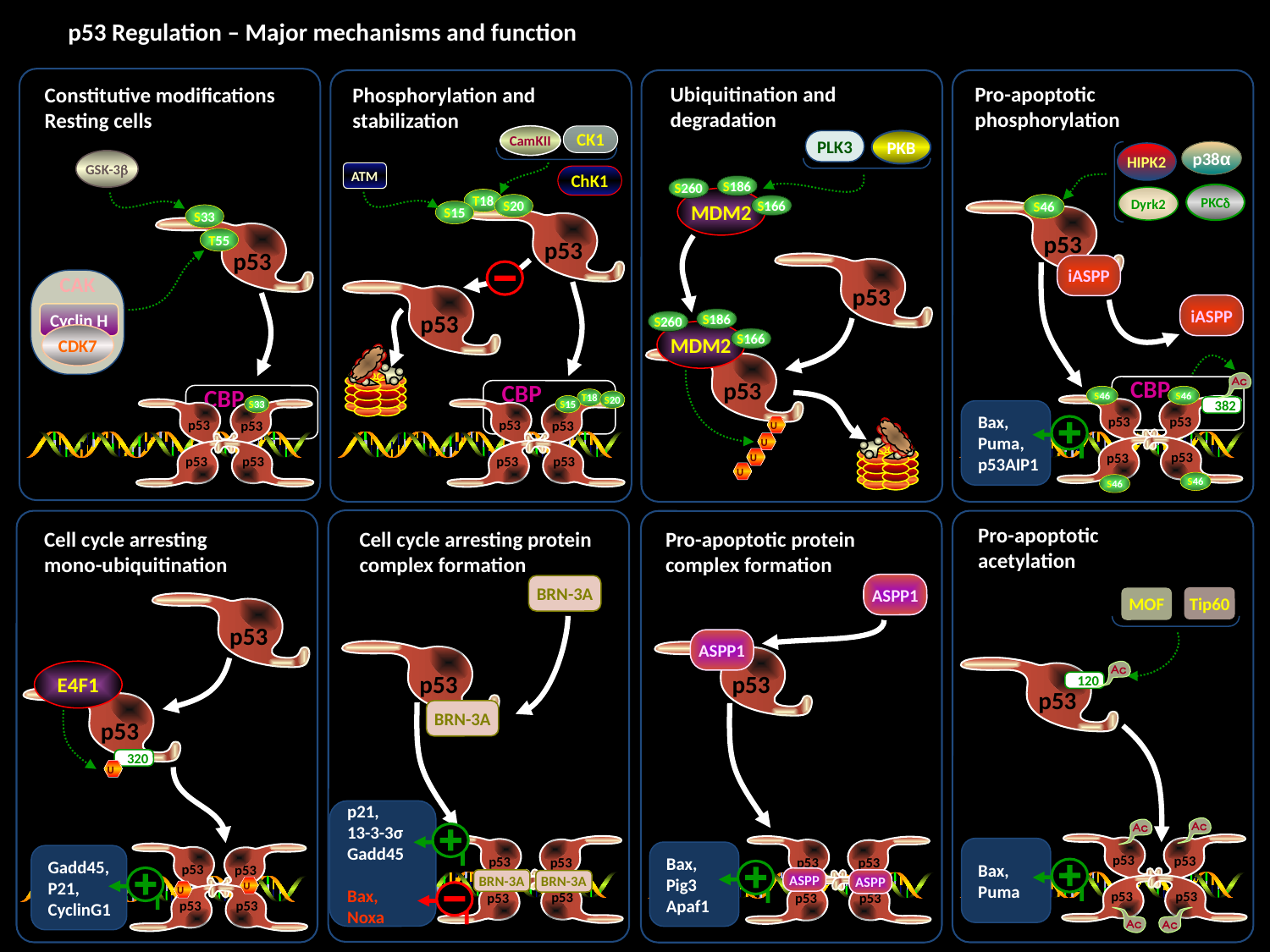

p53 Regulation – Major mechanisms and function

Ubiquitination and
degradation
Pro-apoptotic
phosphorylation
Constitutive modifications
Resting cells
Phosphorylation and
stabilization

CamKII
CK1
PLK3
PKB
p38α

HIPK2
GSK-3β

ATM
ChK1

S186
S260
PKCδ

Dyrk2
MDM2
T18
S20
S46
S166

p53
S15
S33

p53

p53
T55

p53
iASPP

CAK

p53

iASPP

Cyclin H
S186

S260

MDM2
CDK7
S166

p53

CBP

CBP

CBP

S46
S46
T18
S20

p53
S33
S15

p53
K382

p53

p53

p53

p53
Bax,
Puma,
p53AIP1
U

U

p53

p53

p53

p53

p53

p53
U
U
S46
S46

Pro-apoptotic
acetylation
Cell cycle arresting
mono-ubiquitination
Cell cycle arresting protein
complex formation
Pro-apoptotic protein
complex formation

ASPP1
BRN-3A
Tip60
MOF

p53

ASPP1

p53

p53

p53

E4F1
K120

p53
BRN-3A

K320
U

p21,
13-3-3σ
Gadd45

Bax,
Noxa

p53

p53

p53

p53

p53

p53
Bax,
Puma
Bax,
Pig3
Apaf1

p53

p53
Gadd45,
P21,
CyclinG1

ASPP
BRN-3A
ASPP
BRN-3A

p53

p53

p53

p53
U

p53

p53
U

p53

p53